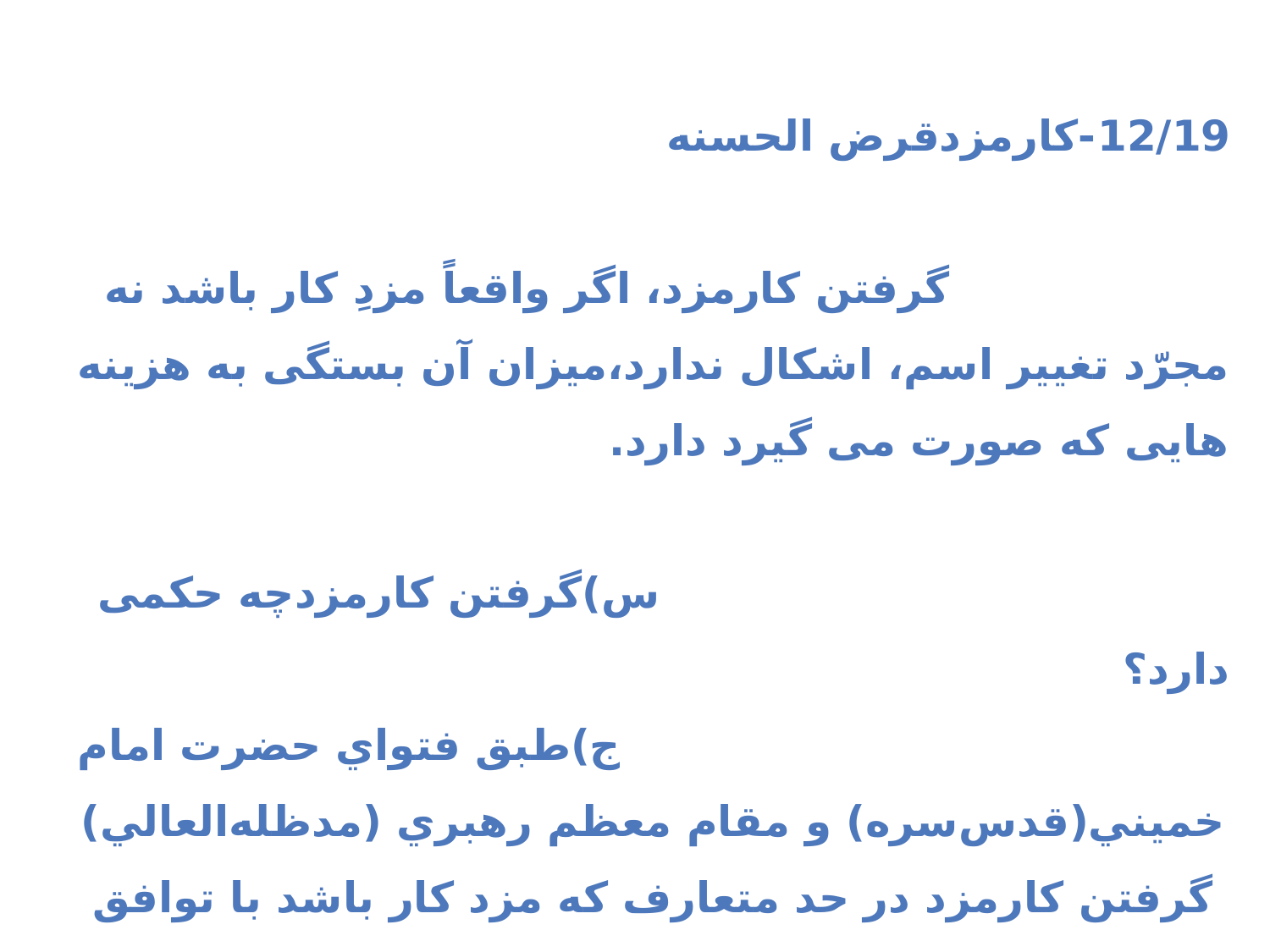

12/19-کارمزدقرض الحسنه                                                                                                                                         گرفتن کارمزد، اگر واقعاً مزدِ کار باشد نه مجرّد تغییر اسم، اشکال ندارد،میزان آن بستگی به هزینه هایی که صورت می گیرد دارد.                                                                                                                                                         س)گرفتن کارمزدچه حکمی دارد؟                                                                                                                 ج)طبق فتواي حضرت امام خميني(قدس‌سره) و مقام معظم رهبري (مدظله‌العالي) گرفتن كارمزد در حد متعارف كه مزد كار باشد با توافق طرفين در مقابل عملياتي كه در پرداخت وام‌ها و معاملات بانكي انجام مي‌دهند اشكال ندارد،( استفتاآت امام خميني(قدس‌سره)، ج 2، ص 297، س 39 و استفتاء شماره 45394 از دفتر مقام معظم رهبري (مدظله‌العالي)